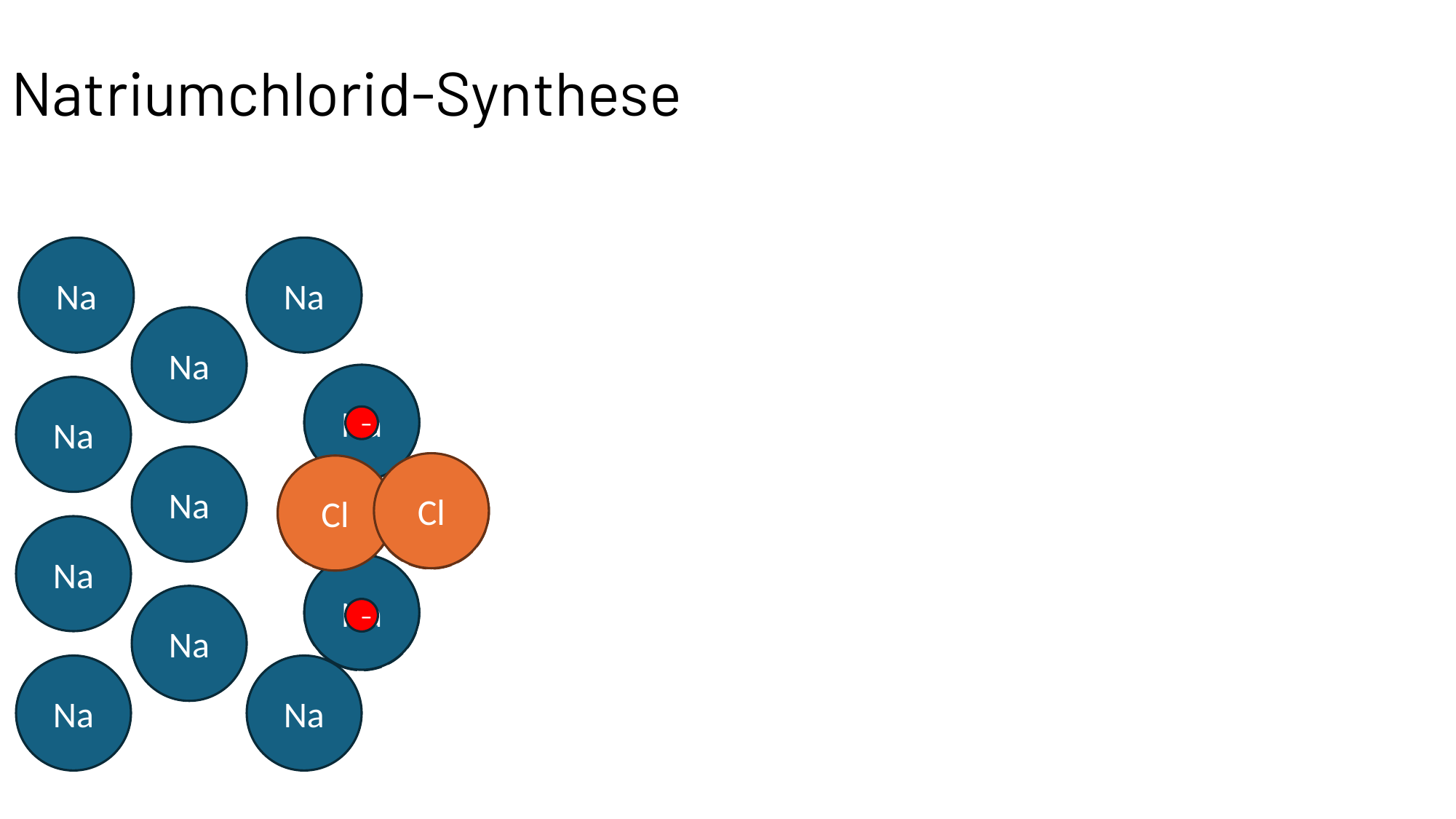

Natriumchlorid-Synthese
Na
Na
Na
Na
Na+
Na
-
Na
Cl
Cl
Cl-
Cl-
Na
Na
Na+
Na
-
Na
Na

5